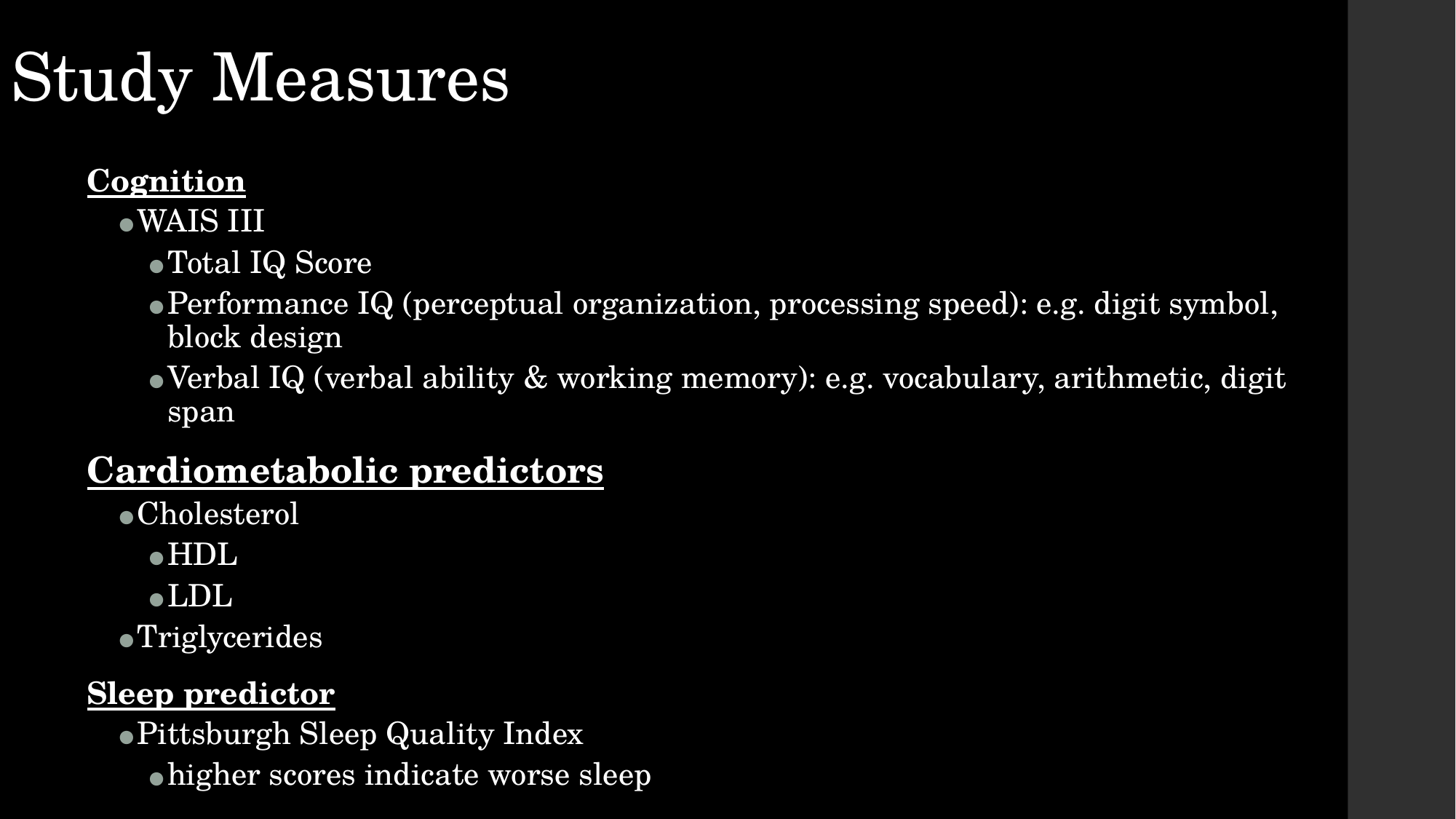

# Study Measures
Cognition
WAIS III
Total IQ Score
Performance IQ (perceptual organization, processing speed): e.g. digit symbol, block design
Verbal IQ (verbal ability & working memory): e.g. vocabulary, arithmetic, digit span
Cardiometabolic predictors
Cholesterol
HDL
LDL
Triglycerides
Sleep predictor
Pittsburgh Sleep Quality Index
higher scores indicate worse sleep